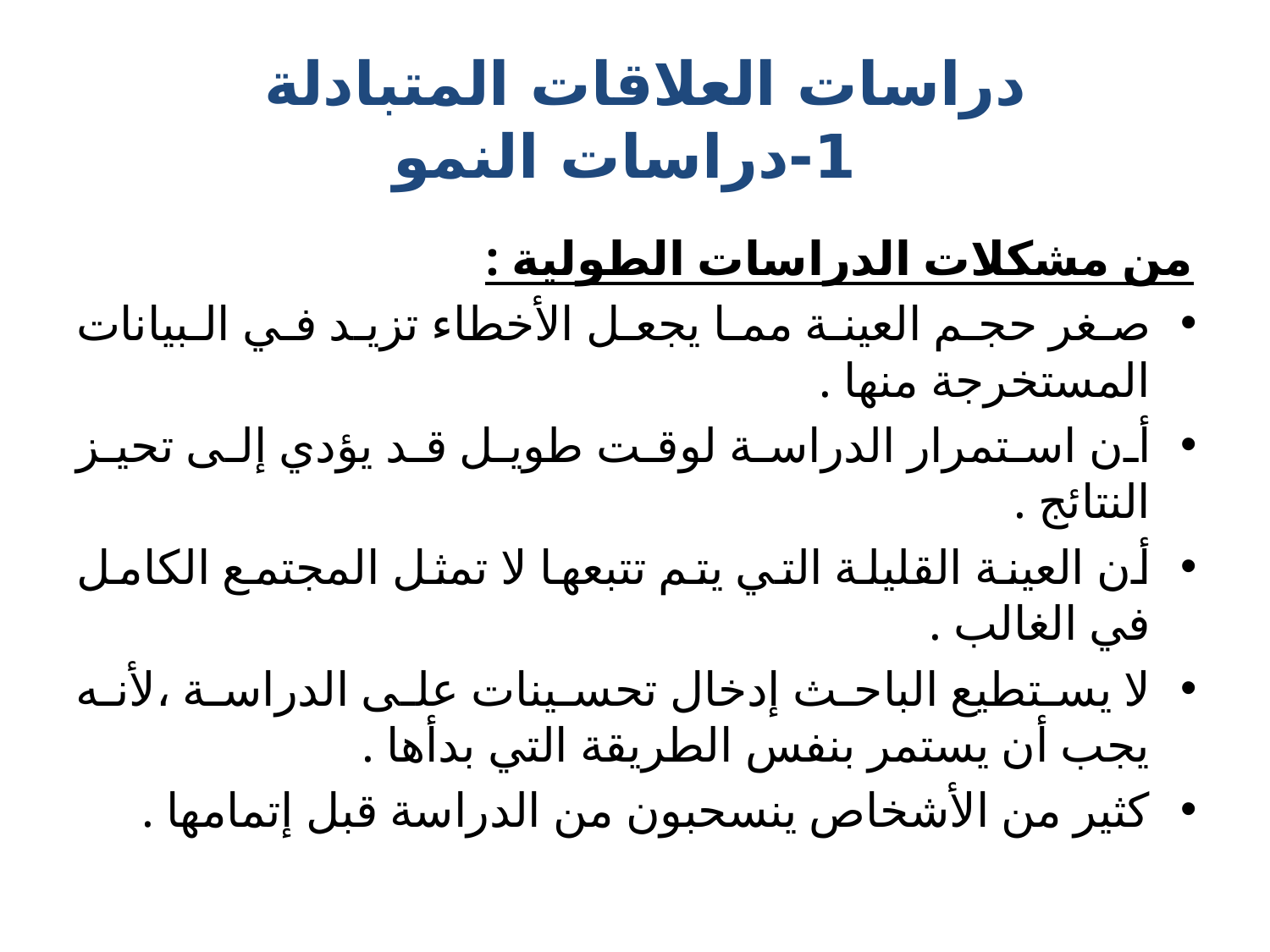

# دراسات العلاقات المتبادلة 1-دراسات النمو
من مشكلات الدراسات الطولية :
صغر حجم العينة مما يجعل الأخطاء تزيد في البيانات المستخرجة منها .
أن استمرار الدراسة لوقت طويل قد يؤدي إلى تحيز النتائج .
أن العينة القليلة التي يتم تتبعها لا تمثل المجتمع الكامل في الغالب .
لا يستطيع الباحث إدخال تحسينات على الدراسة ،لأنه يجب أن يستمر بنفس الطريقة التي بدأها .
كثير من الأشخاص ينسحبون من الدراسة قبل إتمامها .